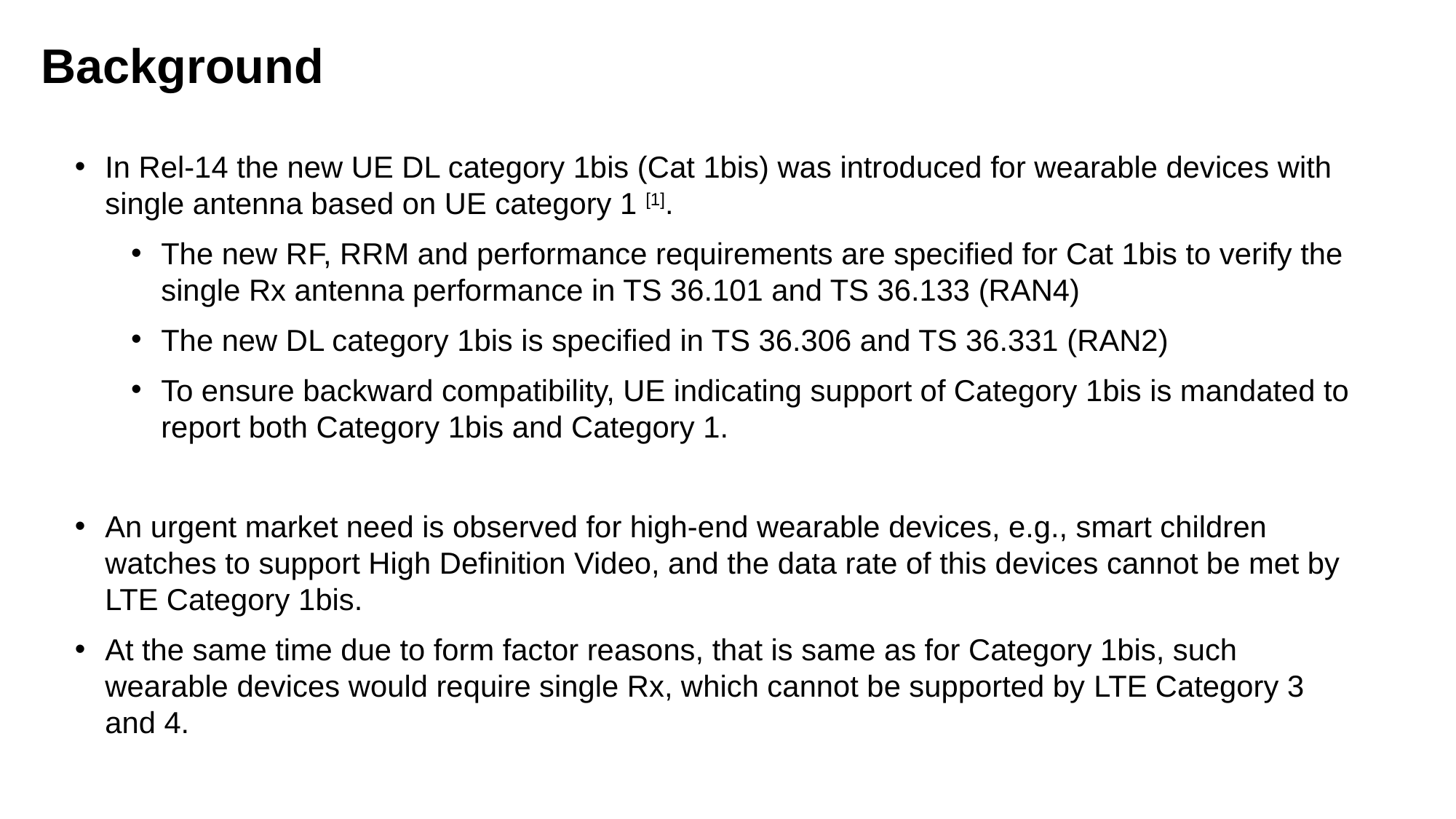

Background
In Rel-14 the new UE DL category 1bis (Cat 1bis) was introduced for wearable devices with single antenna based on UE category 1 [1].
The new RF, RRM and performance requirements are specified for Cat 1bis to verify the single Rx antenna performance in TS 36.101 and TS 36.133 (RAN4)
The new DL category 1bis is specified in TS 36.306 and TS 36.331 (RAN2)
To ensure backward compatibility, UE indicating support of Category 1bis is mandated to report both Category 1bis and Category 1.

An urgent market need is observed for high-end wearable devices, e.g., smart children watches to support High Definition Video, and the data rate of this devices cannot be met by LTE Category 1bis.
At the same time due to form factor reasons, that is same as for Category 1bis, such wearable devices would require single Rx, which cannot be supported by LTE Category 3 and 4.